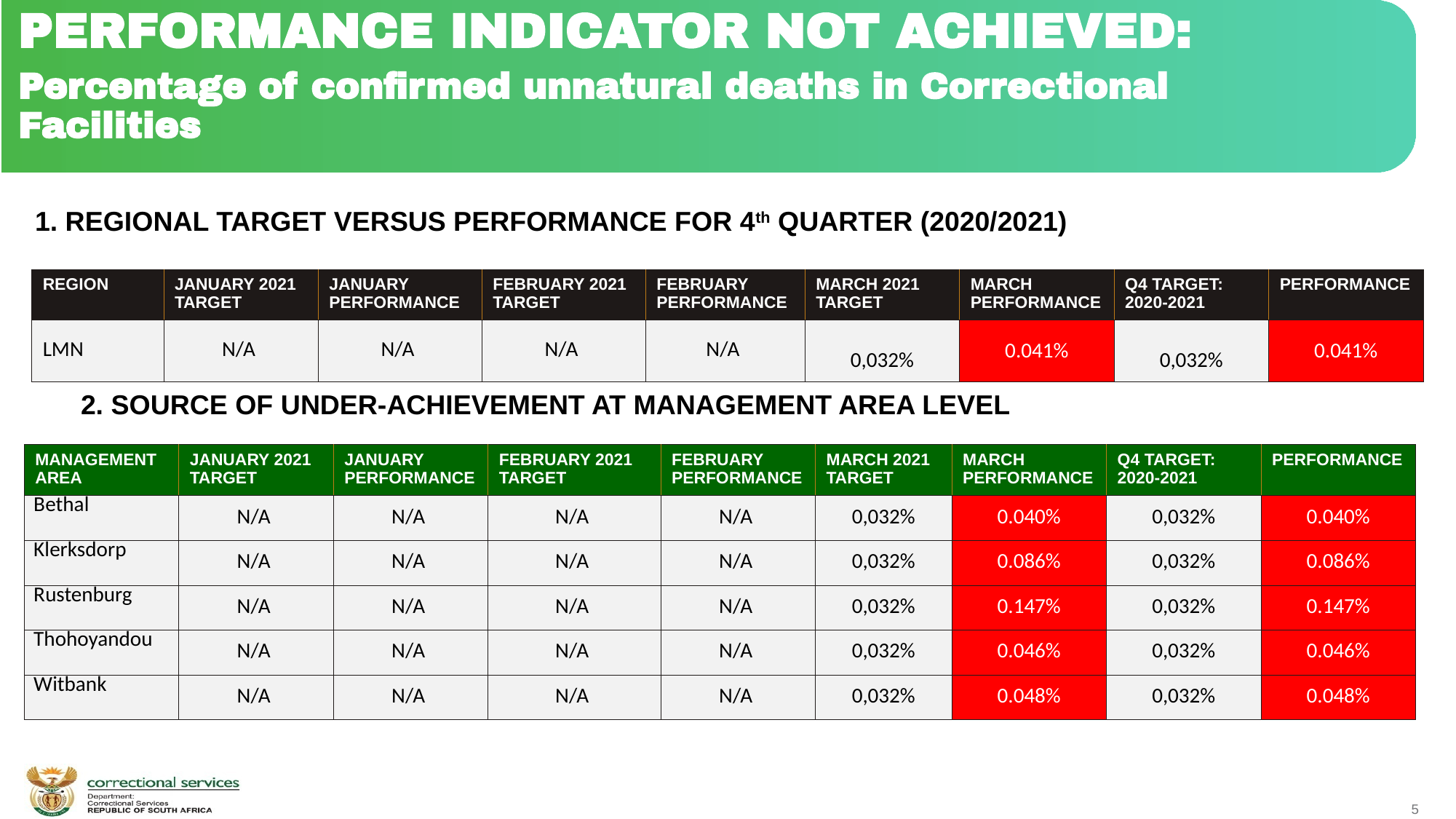

PERFORMANCE INDICATOR NOT ACHIEVED:
Percentage of confirmed unnatural deaths in Correctional Facilities

1. REGIONAL TARGET VERSUS PERFORMANCE FOR 4th QUARTER (2020/2021)
| REGION | JANUARY 2021 TARGET | JANUARY PERFORMANCE | FEBRUARY 2021 TARGET | FEBRUARY PERFORMANCE | MARCH 2021 TARGET | MARCH PERFORMANCE | Q4 TARGET: 2020-2021 | PERFORMANCE |
| --- | --- | --- | --- | --- | --- | --- | --- | --- |
| LMN | N/A | N/A | N/A | N/A | 0,032% | 0.041% | 0,032% | 0.041% |
     2. SOURCE OF UNDER-ACHIEVEMENT AT MANAGEMENT AREA LEVEL
| MANAGEMENT AREA | JANUARY 2021 TARGET | JANUARY PERFORMANCE | FEBRUARY 2021 TARGET | FEBRUARY PERFORMANCE | MARCH 2021 TARGET | MARCH PERFORMANCE | Q4 TARGET: 2020-2021 | PERFORMANCE |
| --- | --- | --- | --- | --- | --- | --- | --- | --- |
| Bethal | N/A | N/A | N/A | N/A | 0,032% | 0.040% | 0,032% | 0.040% |
| Klerksdorp | N/A | N/A | N/A | N/A | 0,032% | 0.086% | 0,032% | 0.086% |
| Rustenburg | N/A | N/A | N/A | N/A | 0,032% | 0.147% | 0,032% | 0.147% |
| Thohoyandou | N/A | N/A | N/A | N/A | 0,032% | 0.046% | 0,032% | 0.046% |
| Witbank | N/A | N/A | N/A | N/A | 0,032% | 0.048% | 0,032% | 0.048% |